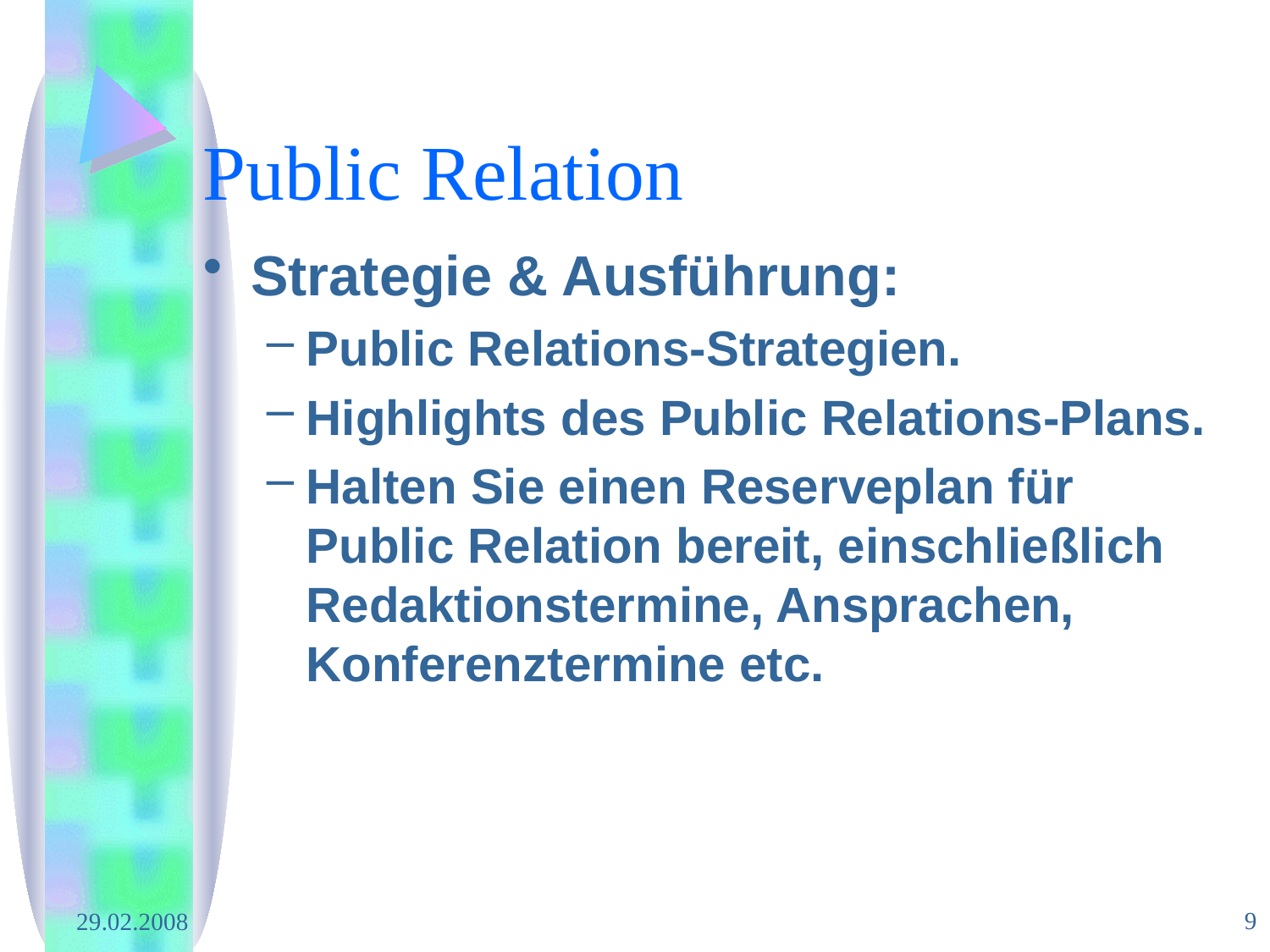

# Public Relation
Strategie & Ausführung:
Public Relations-Strategien.
Highlights des Public Relations-Plans.
Halten Sie einen Reserveplan für Public Relation bereit, einschließlich Redaktionstermine, Ansprachen, Konferenztermine etc.
9
29.02.2008